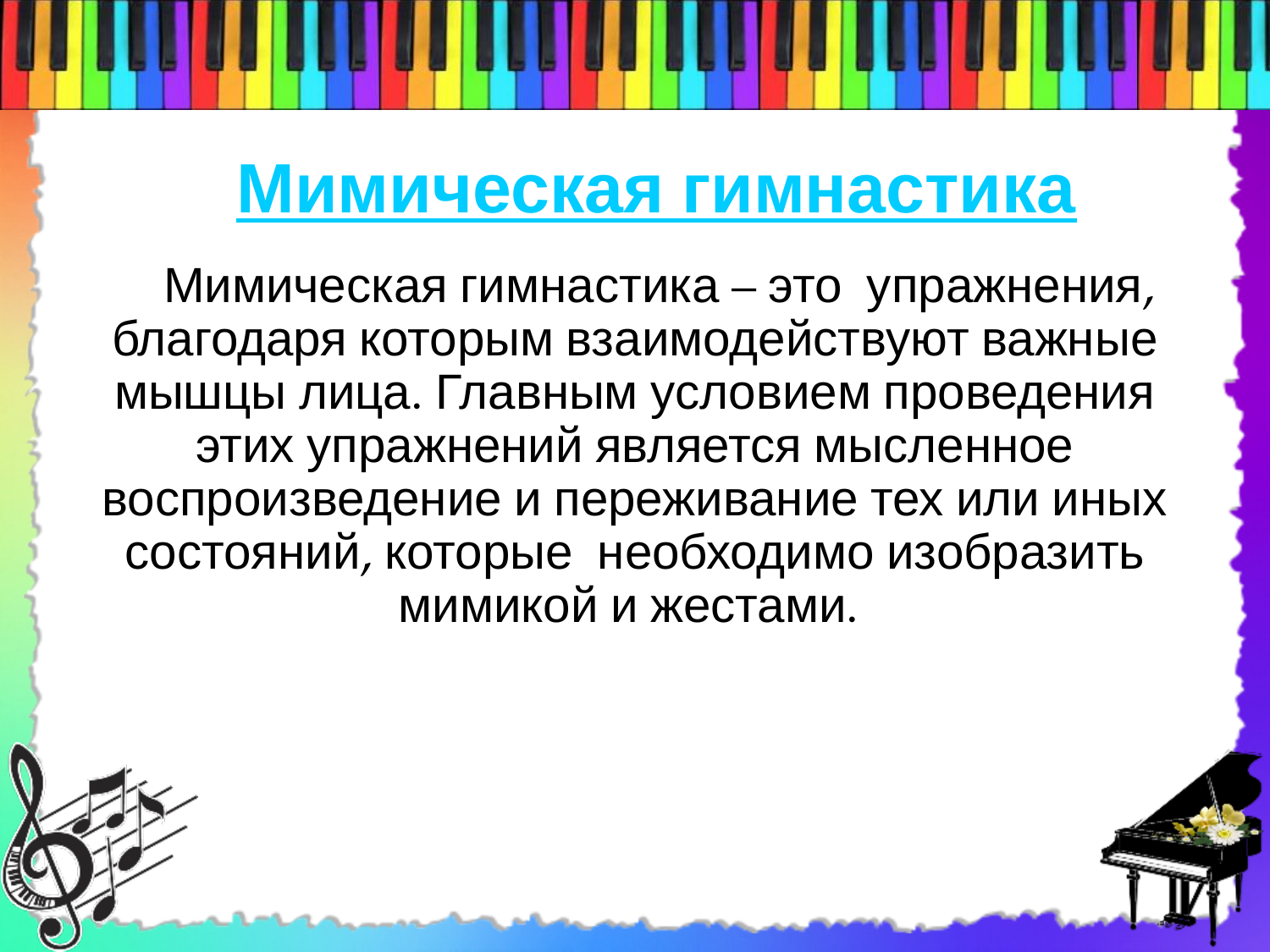

# Мимическая гимнастика
    Мимическая гимнастика – это  упражнения, благодаря которым взаимодействуют важные мышцы лица. Главным условием проведения этих упражнений является мысленное воспроизведение и переживание тех или иных состояний, которые  необходимо изобразить мимикой и жестами.